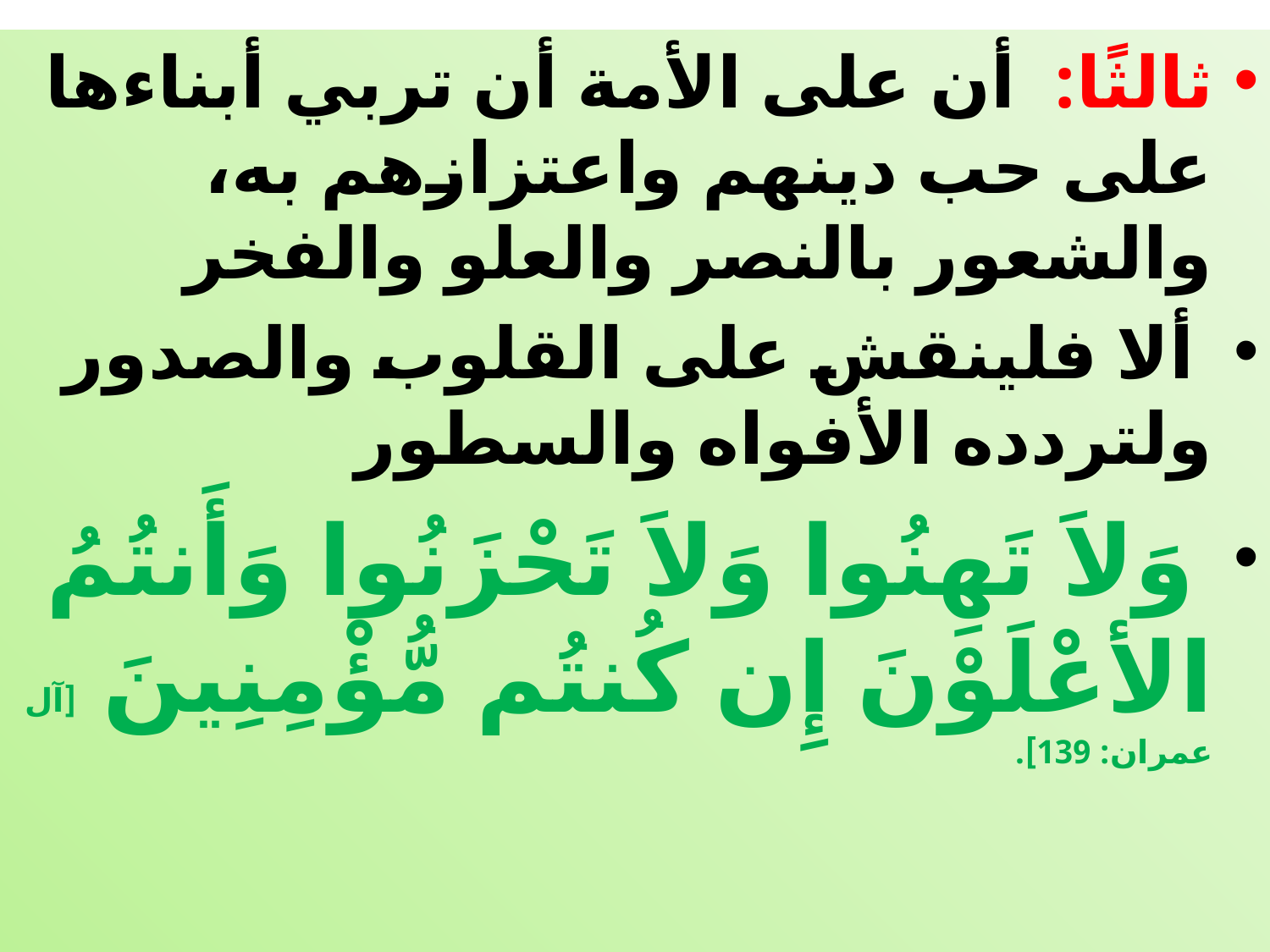

ثالثًا:  أن على الأمة أن تربي أبناءها على حب دينهم واعتزازهم به، والشعور بالنصر والعلو والفخر
 ألا فلينقش على القلوب والصدور ولتردده الأفواه والسطور
 وَلاَ تَهِنُوا وَلاَ تَحْزَنُوا وَأَنتُمُ الأعْلَوْنَ إِن كُنتُم مُّؤْمِنِينَ [آل عمران: 139].
#